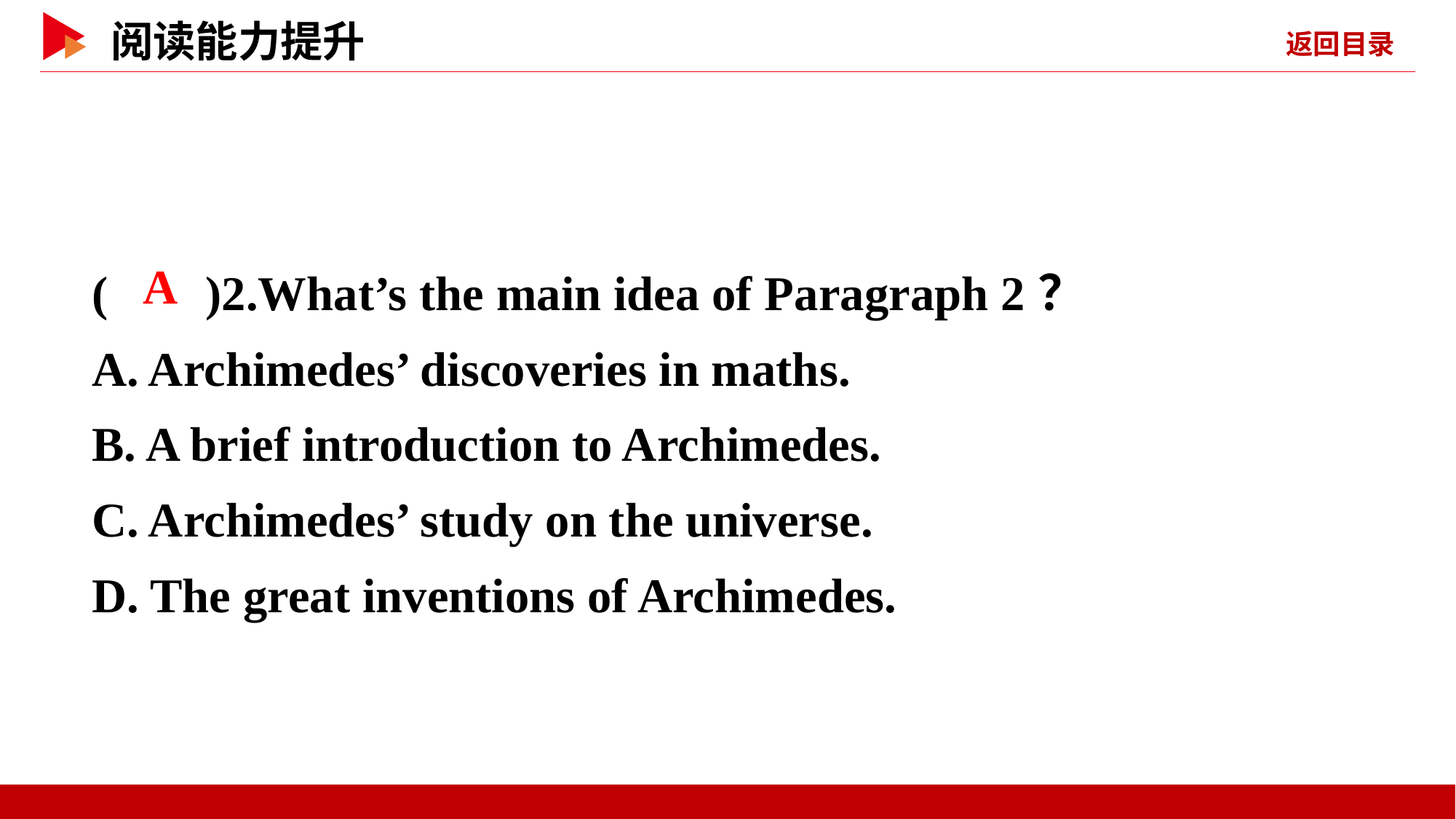

(        )2.What’s the main idea of Paragraph 2？
A. Archimedes’ discoveries in maths.
B. A brief introduction to Archimedes.
C. Archimedes’ study on the universe.
D. The great inventions of Archimedes.
   A